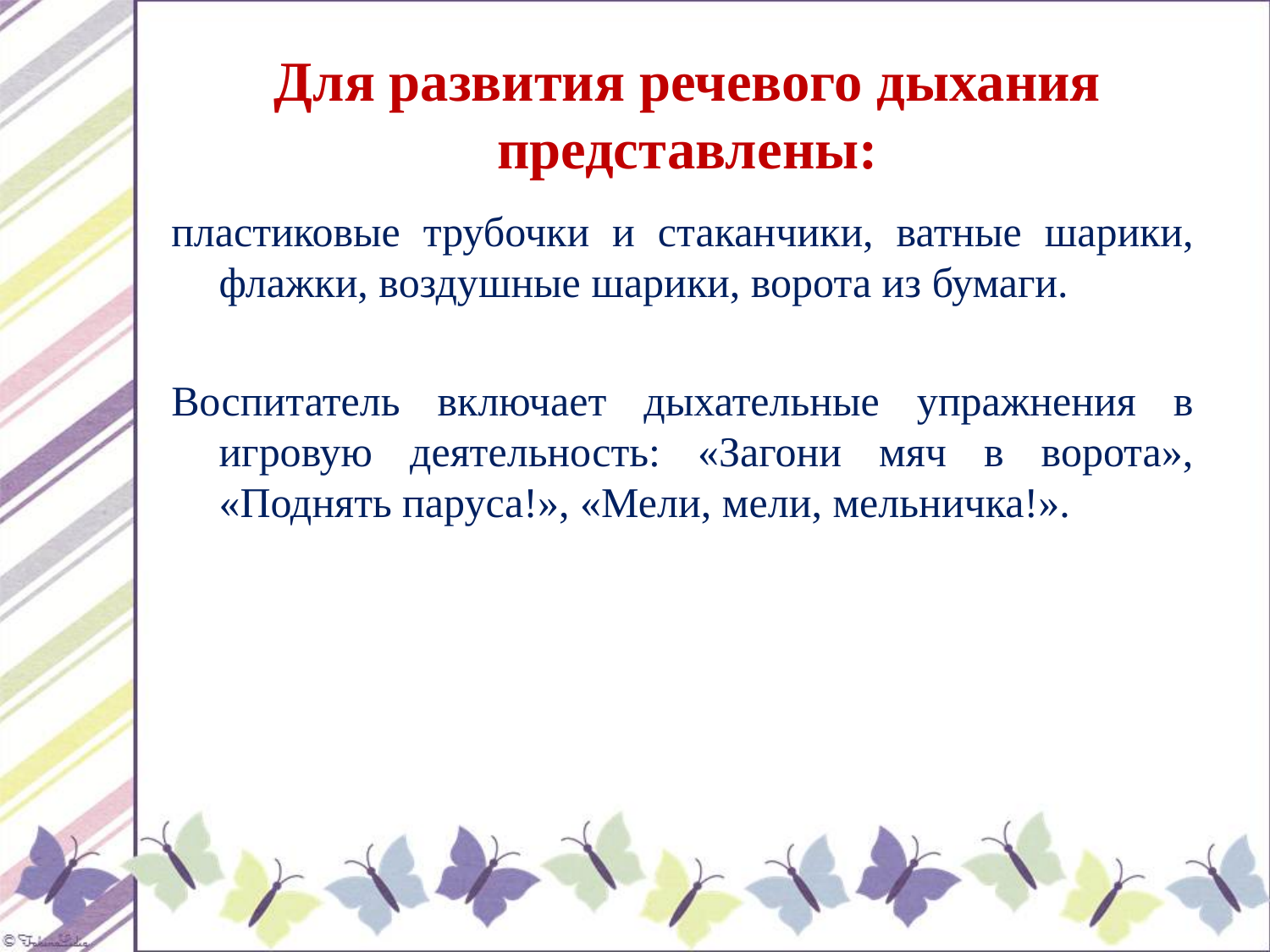

# Для развития речевого дыхания представлены:
пластиковые трубочки и стаканчики, ватные шарики, флажки, воздушные шарики, ворота из бумаги.

Воспитатель включает дыхательные упражнения в игровую деятельность: «Загони мяч в ворота», «Поднять паруса!», «Мели, мели, мельничка!».